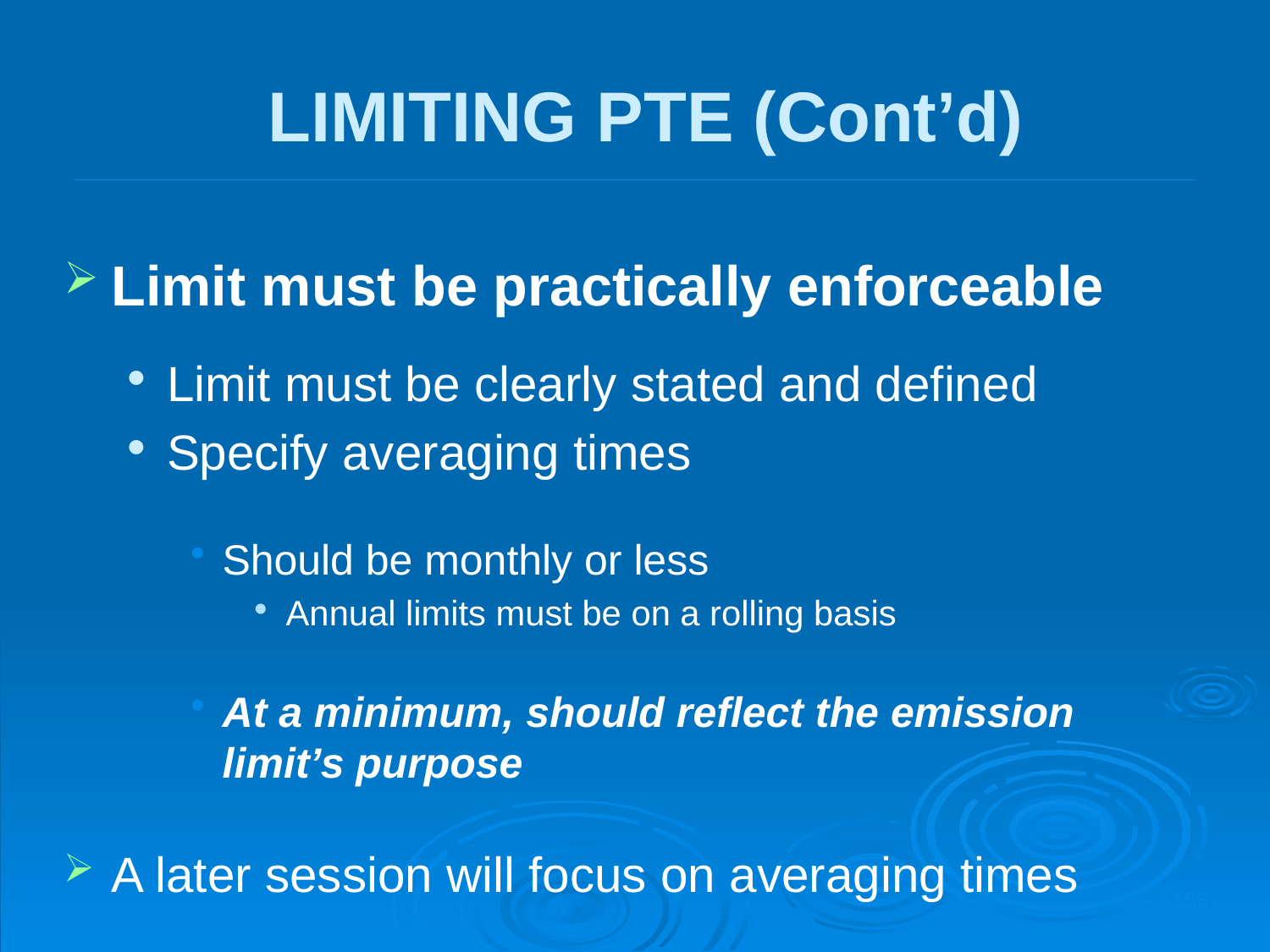

LIMITING PTE (Cont’d)
Limit must be practically enforceable

Limit must be clearly stated and defined
Specify averaging times

Should be monthly or less
Annual limits must be on a rolling basis

At a minimum, should reflect the emission limit’s purpose

A later session will focus on averaging times
155